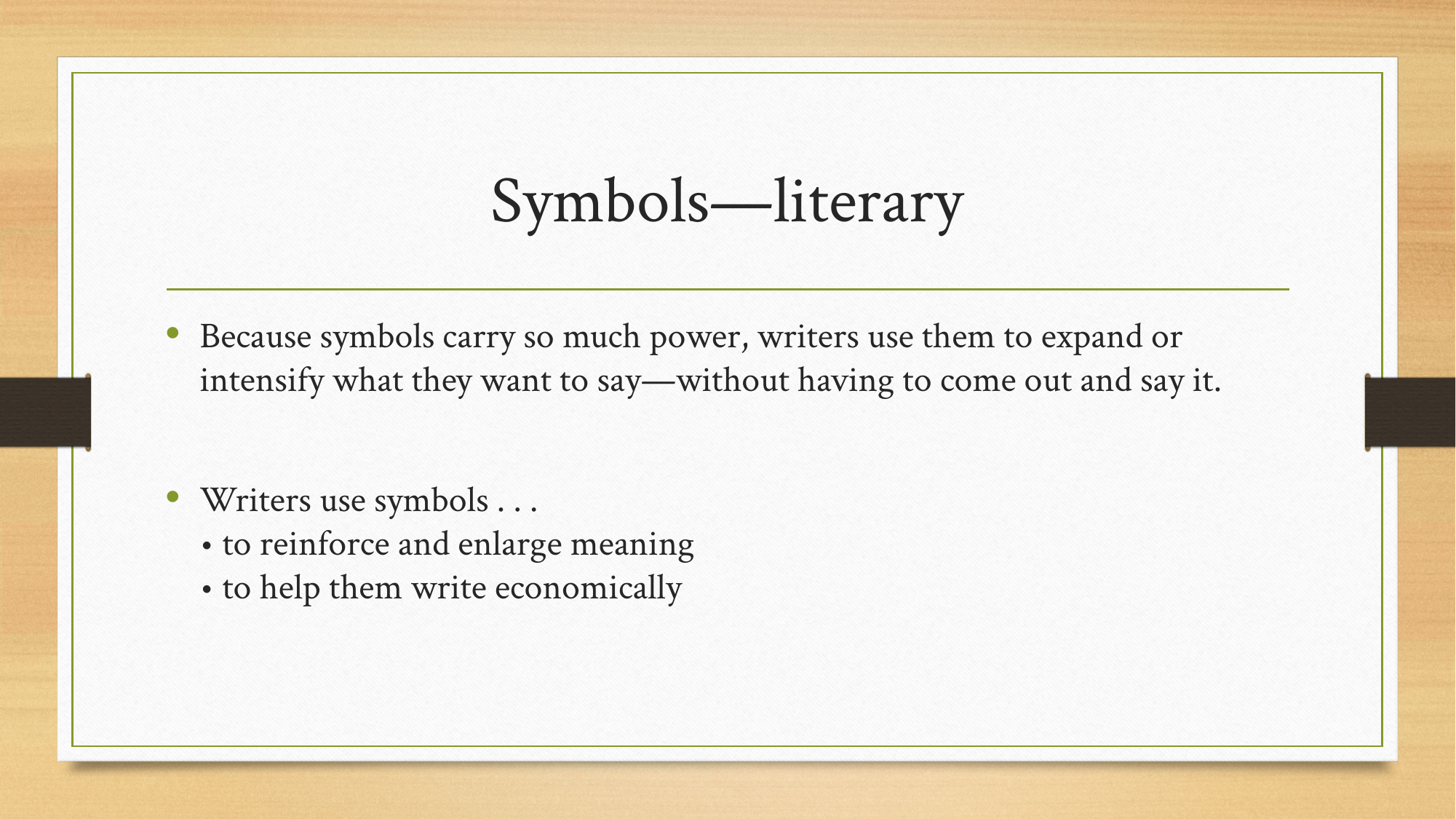

# Symbols—literary
Because symbols carry so much power, writers use them to expand or intensify what they want to say—without having to come out and say it.

Writers use symbols . . .
• to reinforce and enlarge meaning
• to help them write economically